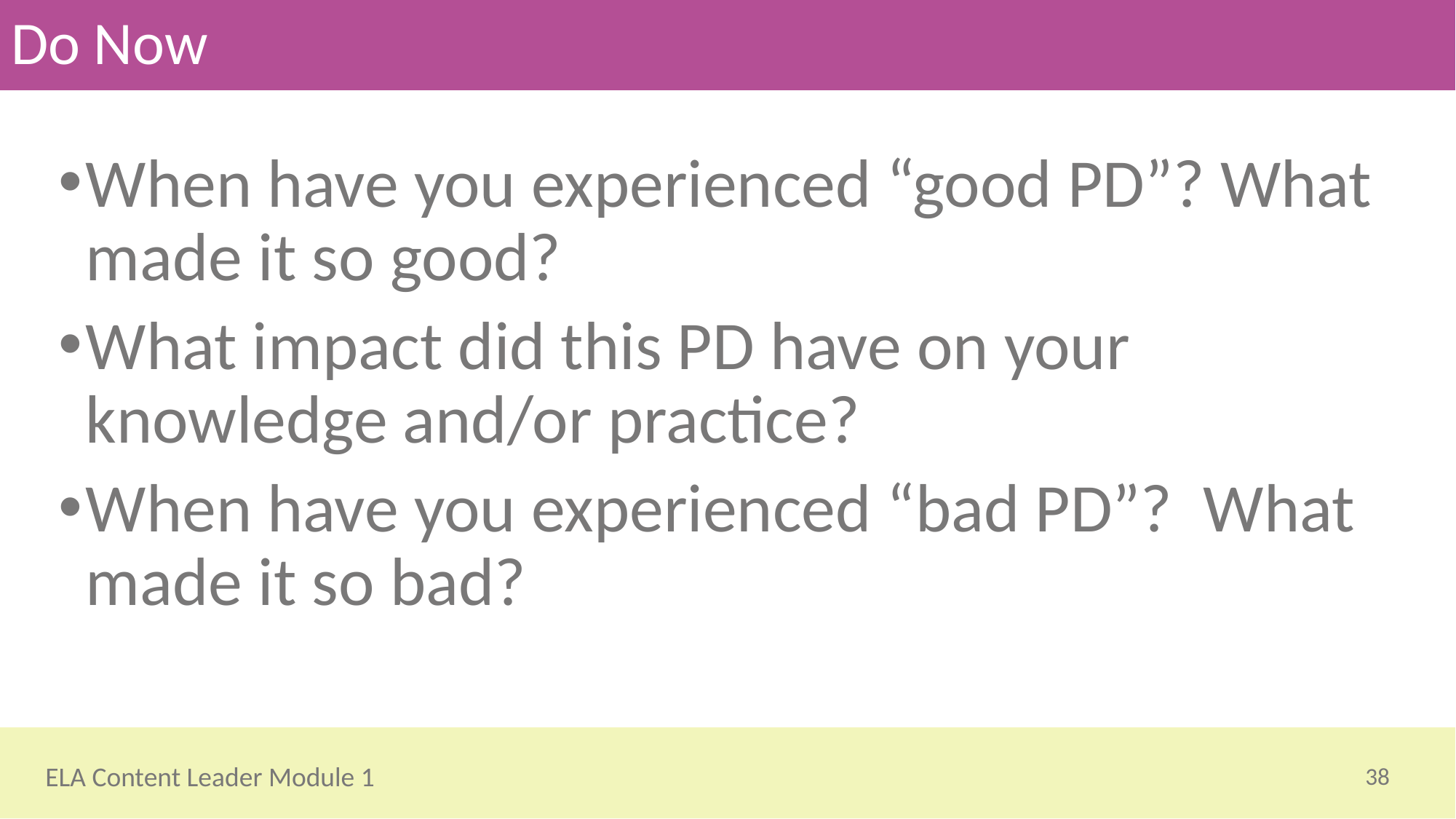

# Do Now
When have you experienced “good PD”? What made it so good?
What impact did this PD have on your knowledge and/or practice?
When have you experienced “bad PD”?  What made it so bad?
38